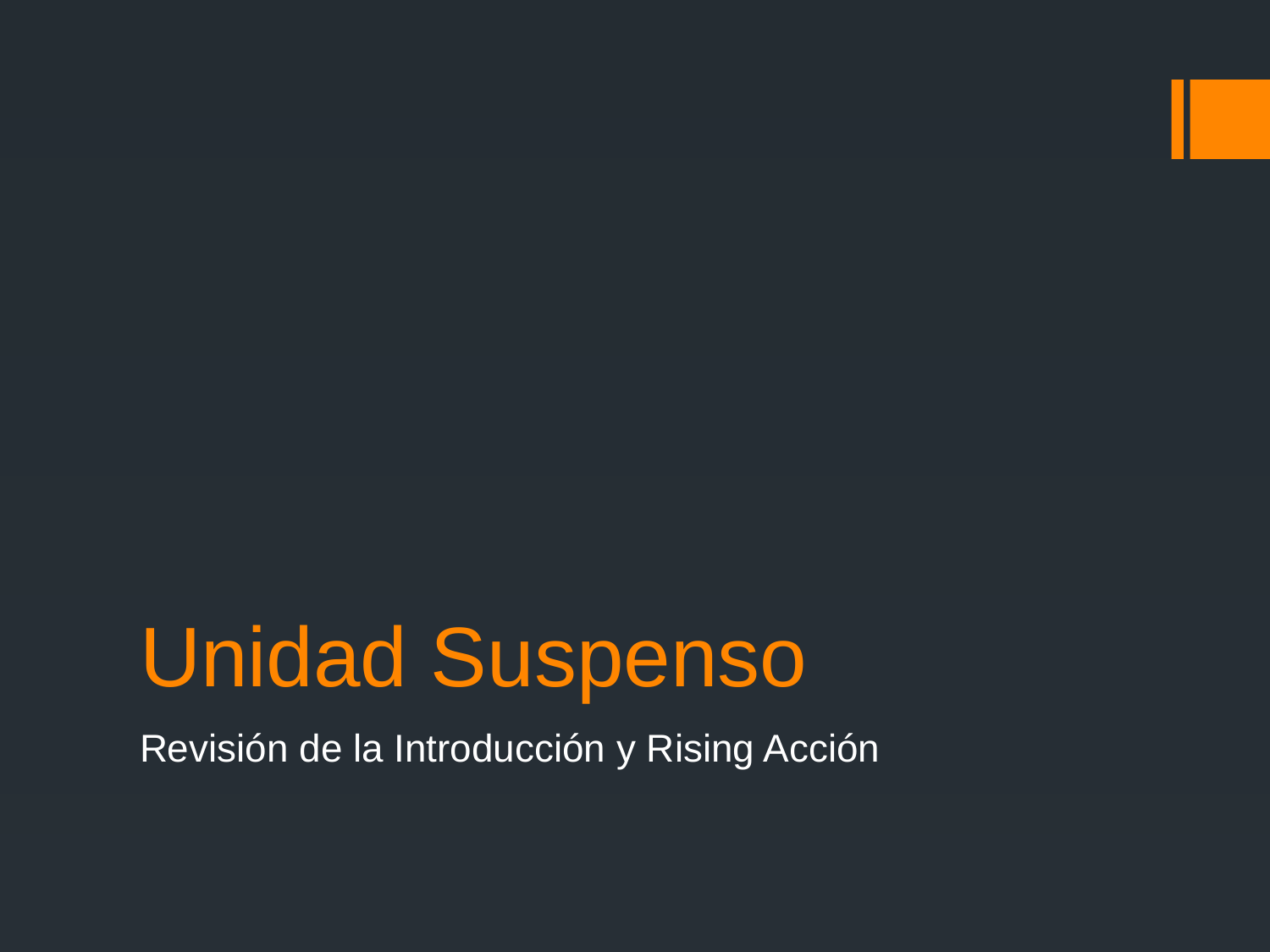

# Unidad Suspenso
Revisión de la Introducción y Rising Acción